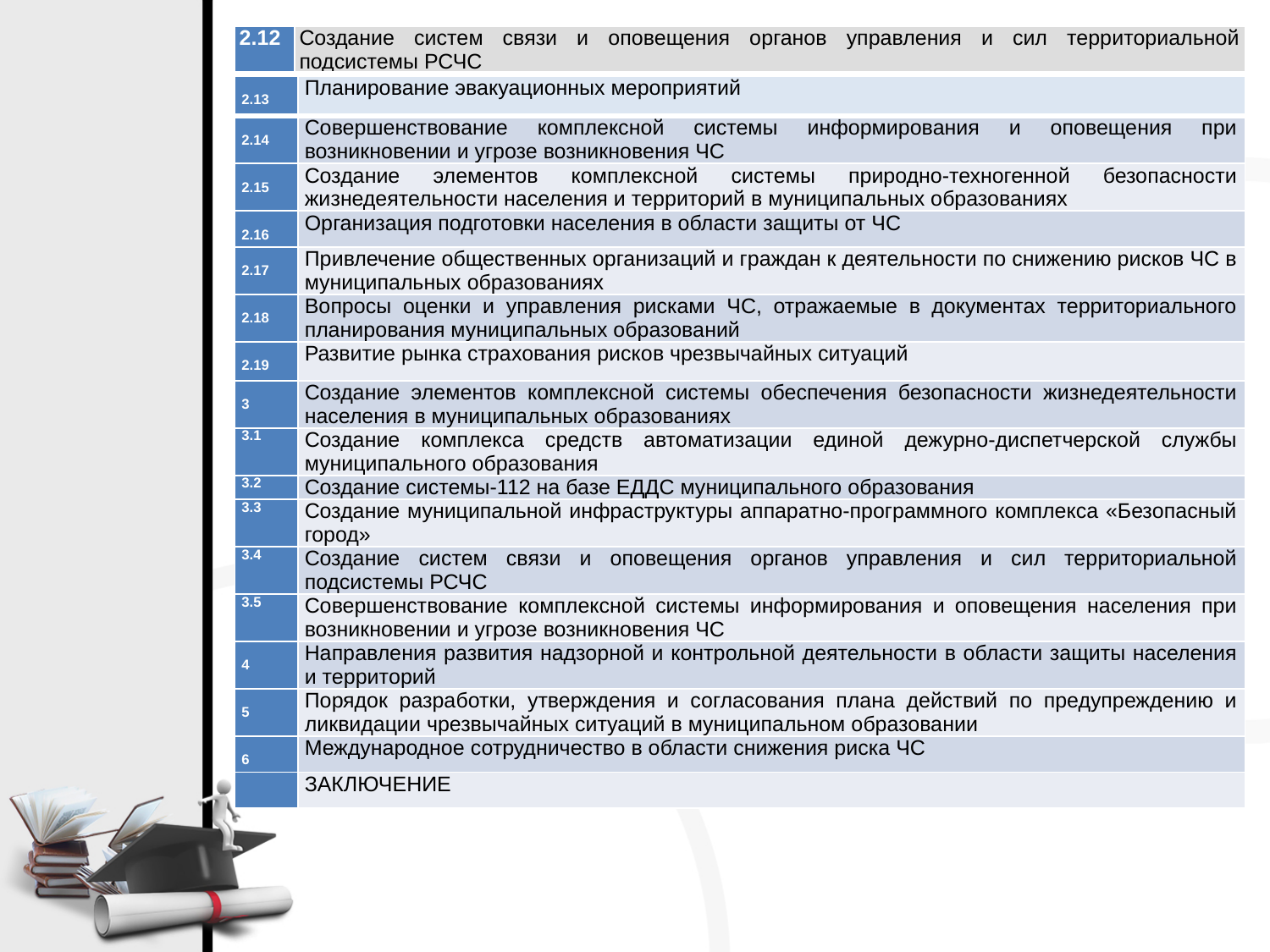

| 2.12 | Создание систем связи и оповещения органов управления и сил территориальной подсистемы РСЧС |
| --- | --- |
| 2.13 | Планирование эвакуационных мероприятий |
| --- | --- |
| 2.14 | Совершенствование комплексной системы информирования и оповещения при возникновении и угрозе возникновения ЧС |
| 2.15 | Создание элементов комплексной системы природно-техногенной безопасности жизнедеятельности населения и территорий в муниципальных образованиях |
| 2.16 | Организация подготовки населения в области защиты от ЧС |
| 2.17 | Привлечение общественных организаций и граждан к деятельности по снижению рисков ЧС в муниципальных образованиях |
| 2.18 | Вопросы оценки и управления рисками ЧС, отражаемые в документах территориального планирования муниципальных образований |
| 2.19 | Развитие рынка страхования рисков чрезвычайных ситуаций |
| 3 | Создание элементов комплексной системы обеспечения безопасности жизнедеятельности населения в муниципальных образованиях |
| 3.1 | Создание комплекса средств автоматизации единой дежурно-диспетчерской службы муниципального образования |
| 3.2 | Создание системы-112 на базе ЕДДС муниципального образования |
| 3.3 | Создание муниципальной инфраструктуры аппаратно-программного комплекса «Безопасный город» |
| 3.4 | Создание систем связи и оповещения органов управления и сил территориальной подсистемы РСЧС |
| 3.5 | Совершенствование комплексной системы информирования и оповещения населения при возникновении и угрозе возникновения ЧС |
| 4 | Направления развития надзорной и контрольной деятельности в области защиты населения и территорий |
| 5 | Порядок разработки, утверждения и согласования плана действий по предупреждению и ликвидации чрезвычайных ситуаций в муниципальном образовании |
| 6 | Международное сотрудничество в области снижения риска ЧС |
|  | ЗАКЛЮЧЕНИЕ |